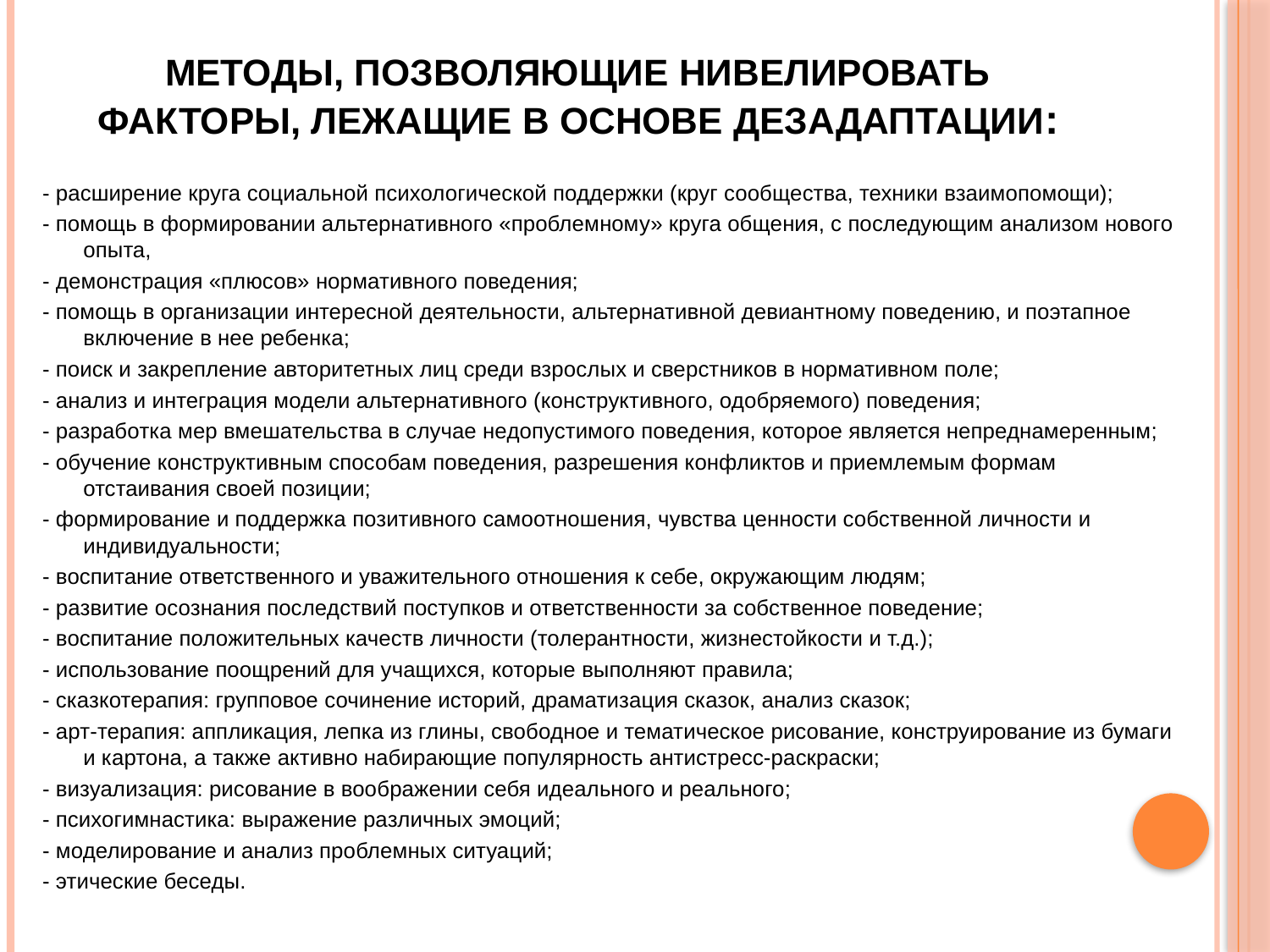

# Методы, позволяющие нивелировать факторы, лежащие в основе дезадаптации:
- расширение круга социальной психологической поддержки (круг сообщества, техники взаимопомощи);
- помощь в формировании альтернативного «проблемному» круга общения, с последующим анализом нового опыта,
- демонстрация «плюсов» нормативного поведения;
- помощь в организации интересной деятельности, альтернативной девиантному поведению, и поэтапное включение в нее ребенка;
- поиск и закрепление авторитетных лиц среди взрослых и сверстников в нормативном поле;
- анализ и интеграция модели альтернативного (конструктивного, одобряемого) поведения;
- разработка мер вмешательства в случае недопустимого поведения, которое является непреднамеренным;
- обучение конструктивным способам поведения, разрешения конфликтов и приемлемым формам отстаивания своей позиции;
- формирование и поддержка позитивного самоотношения, чувства ценности собственной личности и индивидуальности;
- воспитание ответственного и уважительного отношения к себе, окружающим людям;
- развитие осознания последствий поступков и ответственности за собственное поведение;
- воспитание положительных качеств личности (толерантности, жизнестойкости и т.д.);
- использование поощрений для учащихся, которые выполняют правила;
- сказкотерапия: групповое сочинение историй, драматизация сказок, анализ сказок;
- арт-терапия: аппликация, лепка из глины, свободное и тематическое рисование, конструирование из бумаги и картона, а также активно набирающие популярность антистресс-раскраски;
- визуализация: рисование в воображении себя идеального и реального;
- психогимнастика: выражение различных эмоций;
- моделирование и анализ проблемных ситуаций;
- этические беседы.